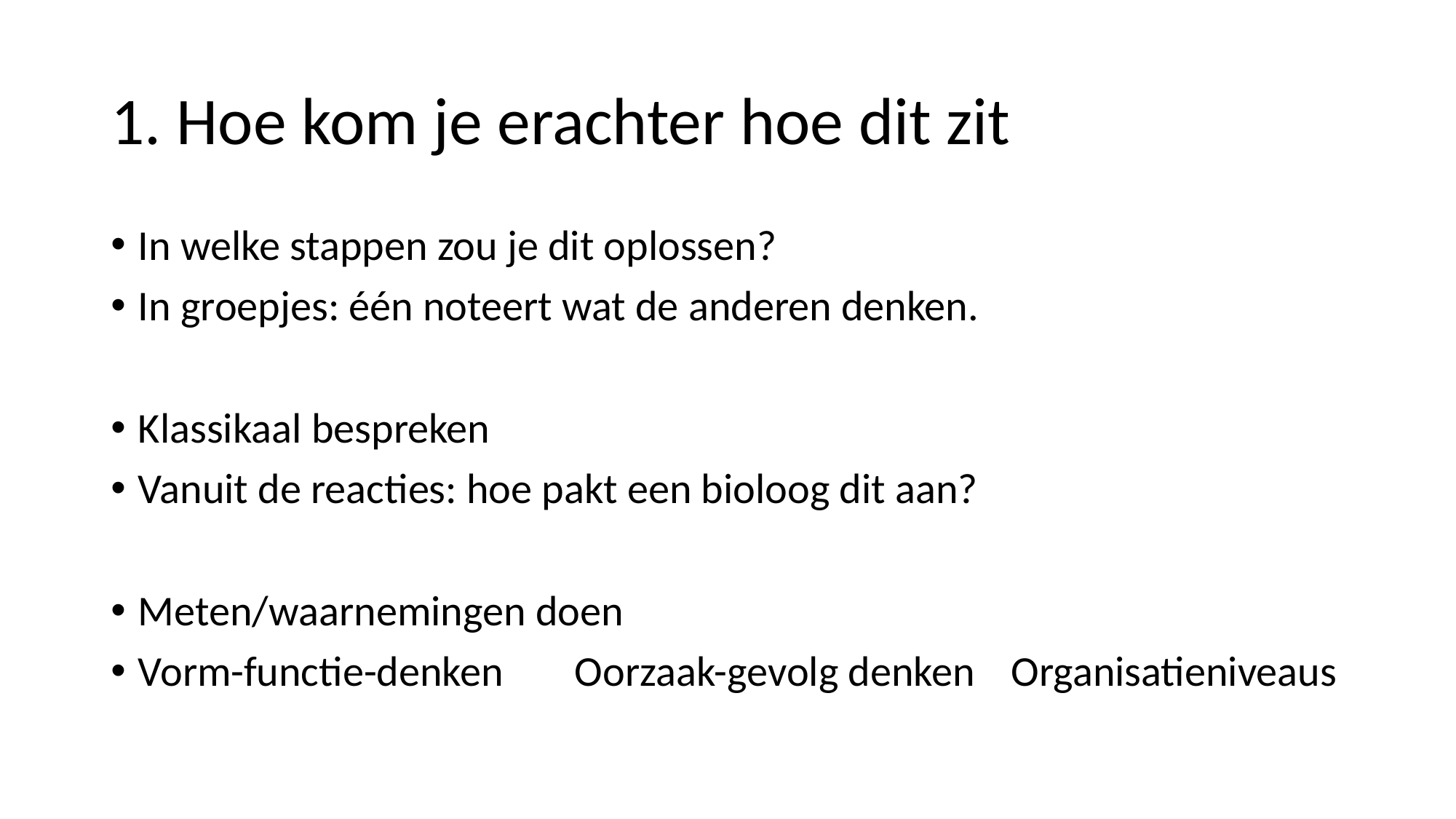

# 1. Hoe kom je erachter hoe dit zit
In welke stappen zou je dit oplossen?
In groepjes: één noteert wat de anderen denken.

Klassikaal bespreken
Vanuit de reacties: hoe pakt een bioloog dit aan?

Meten/waarnemingen doen
Vorm-functie-denken	Oorzaak-gevolg denken	Organisatieniveaus